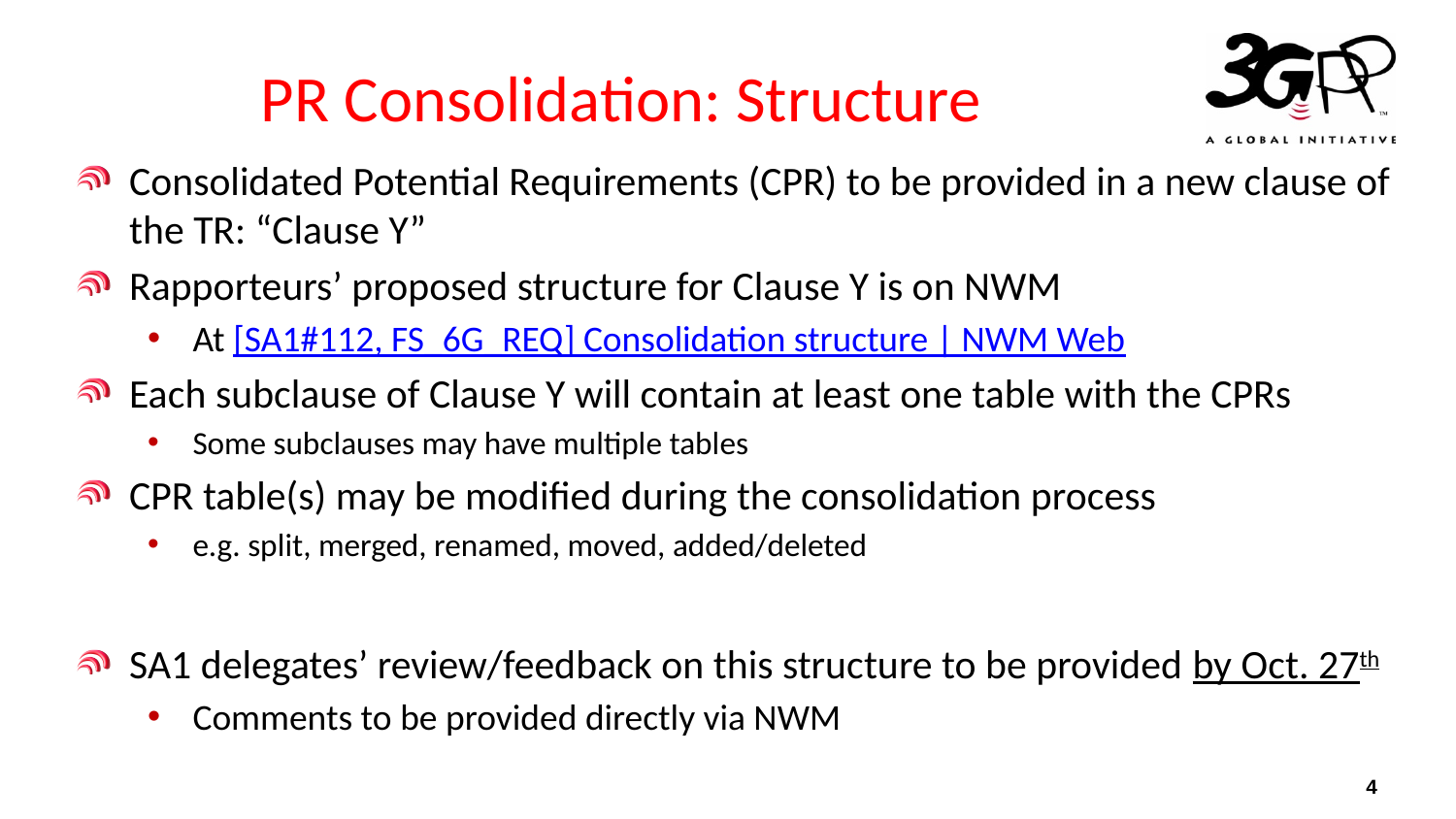

# PR Consolidation: Structure
Consolidated Potential Requirements (CPR) to be provided in a new clause of the TR: “Clause Y”
Rapporteurs’ proposed structure for Clause Y is on NWM
At [SA1#112, FS_6G_REQ] Consolidation structure | NWM Web
Each subclause of Clause Y will contain at least one table with the CPRs
Some subclauses may have multiple tables
CPR table(s) may be modified during the consolidation process
e.g. split, merged, renamed, moved, added/deleted

SA1 delegates’ review/feedback on this structure to be provided by Oct. 27th
Comments to be provided directly via NWM